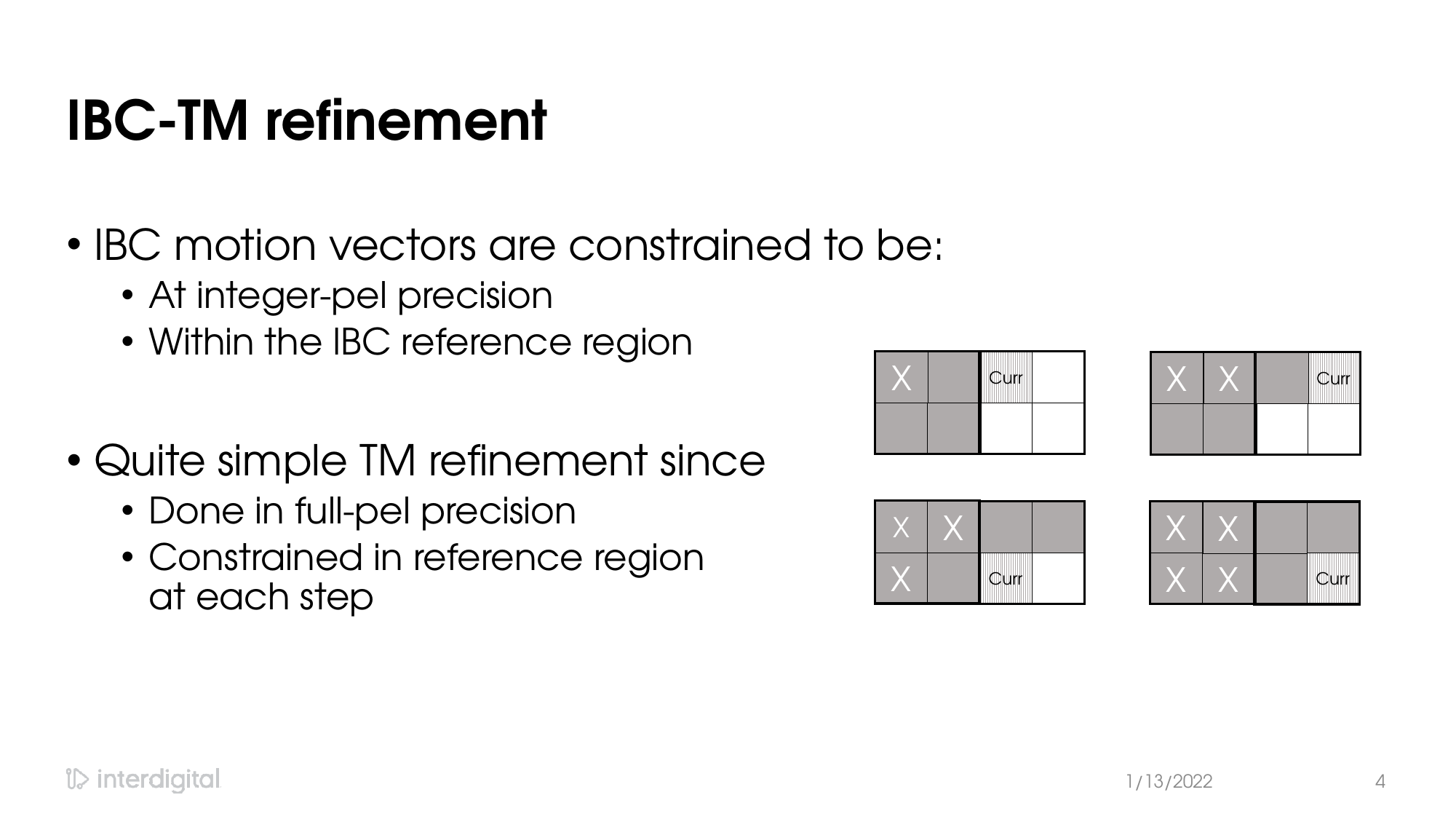

# IBC-TM refinement
IBC motion vectors are constrained to be:
At integer-pel precision
Within the IBC reference region

Quite simple TM refinement since
Done in full-pel precision
Constrained in reference region
at each step

X

Curr

Curr
X

X

X

X

X
X

X

Curr
Curr
X
X

1/13/2022
4